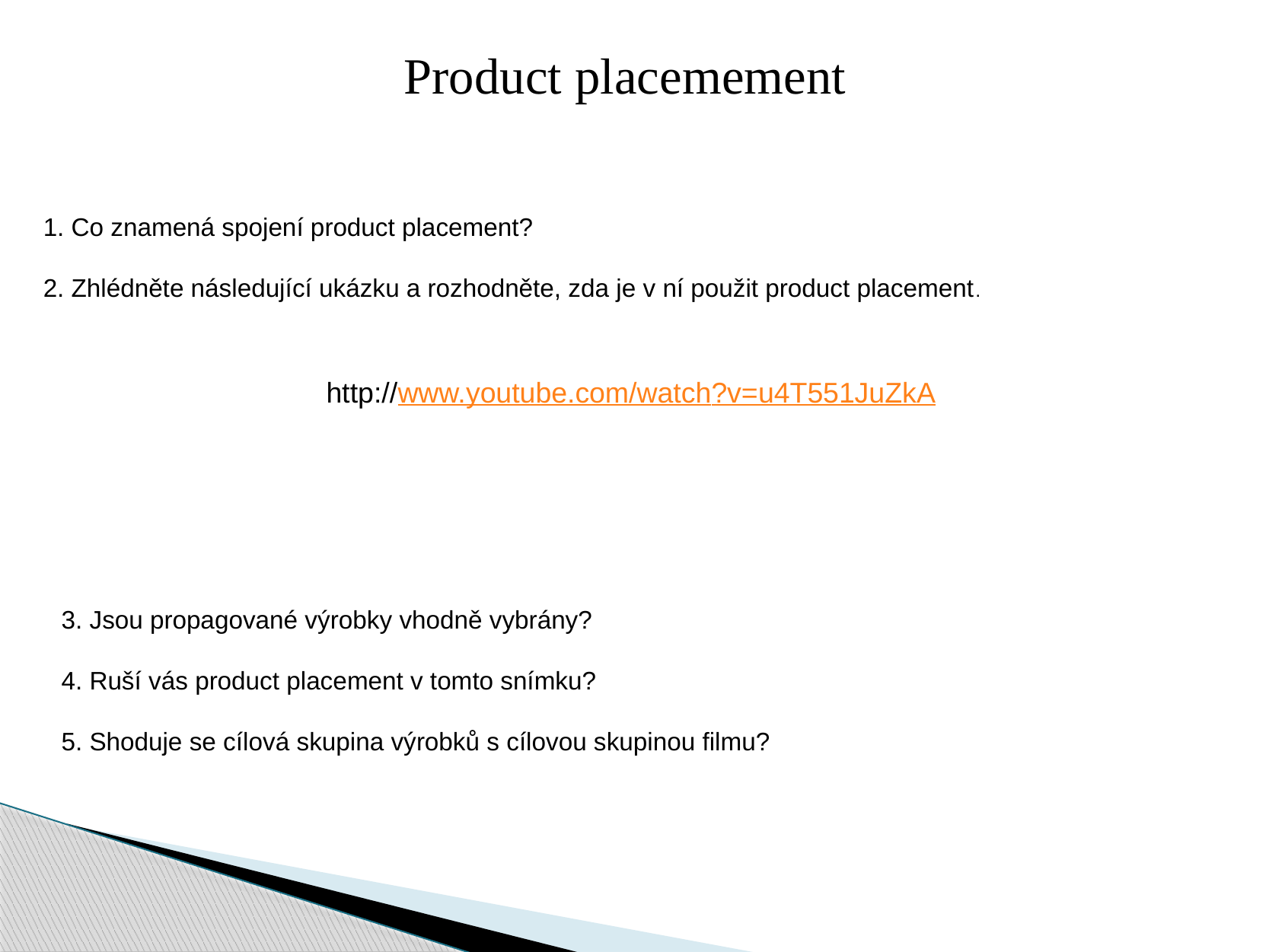

Product placemement

1. Co znamená spojení product placement?

2. Zhlédněte následující ukázku a rozhodněte, zda je v ní použit product placement.
http://www.youtube.com/watch?v=u4T551JuZkA
3. Jsou propagované výrobky vhodně vybrány?

4. Ruší vás product placement v tomto snímku?

5. Shoduje se cílová skupina výrobků s cílovou skupinou filmu?